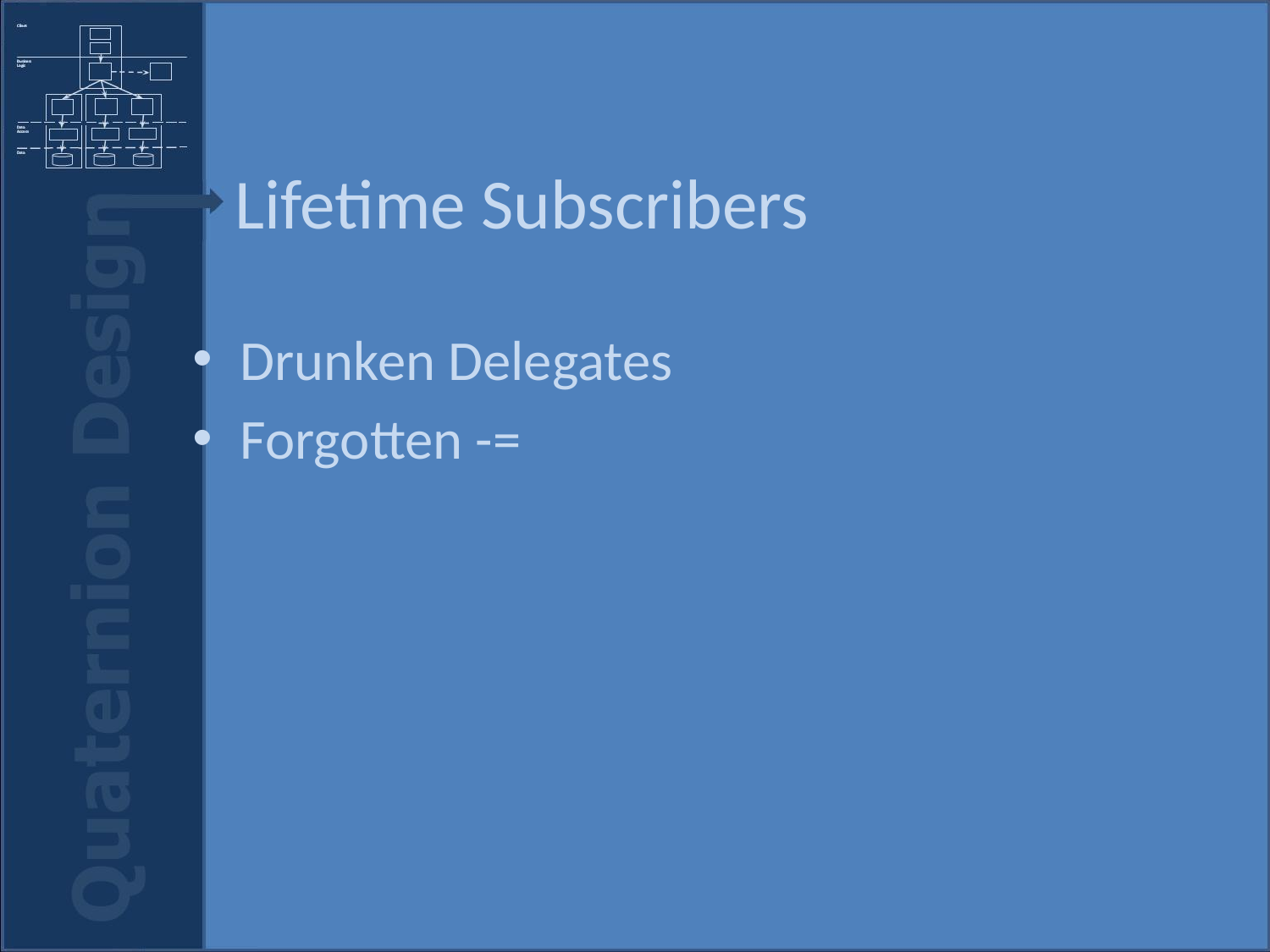

# Lifetime Subscribers
Drunken Delegates
Forgotten -=